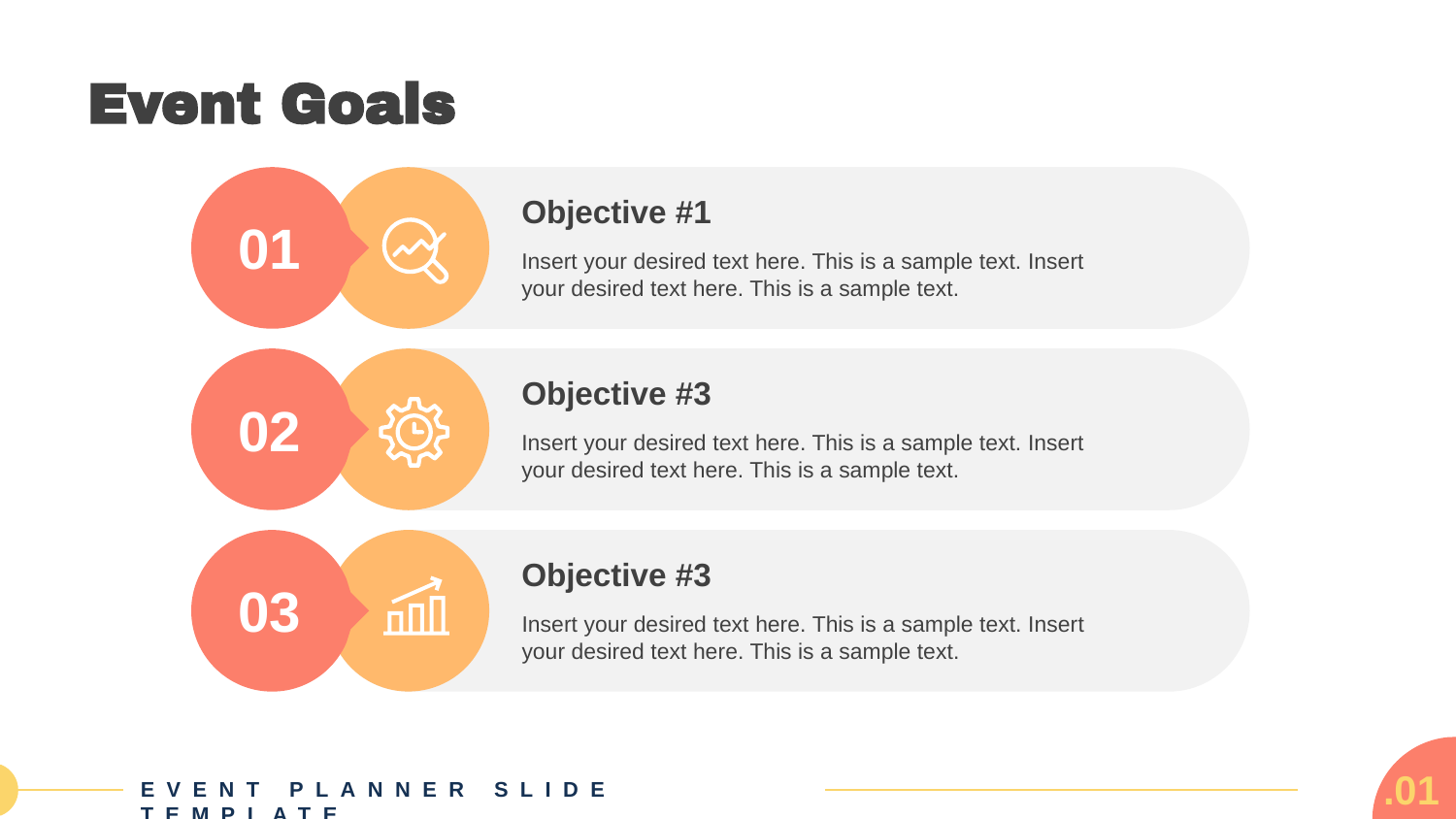

# Event Goals

Objective #1
01

Insert your desired text here. This is a sample text. Insert your desired text here. This is a sample text.

Objective #3
02

Insert your desired text here. This is a sample text. Insert your desired text here. This is a sample text.

Objective #3
03

Insert your desired text here. This is a sample text. Insert your desired text here. This is a sample text.

.01

EVENT PLANNER SLIDE TEMPLATE